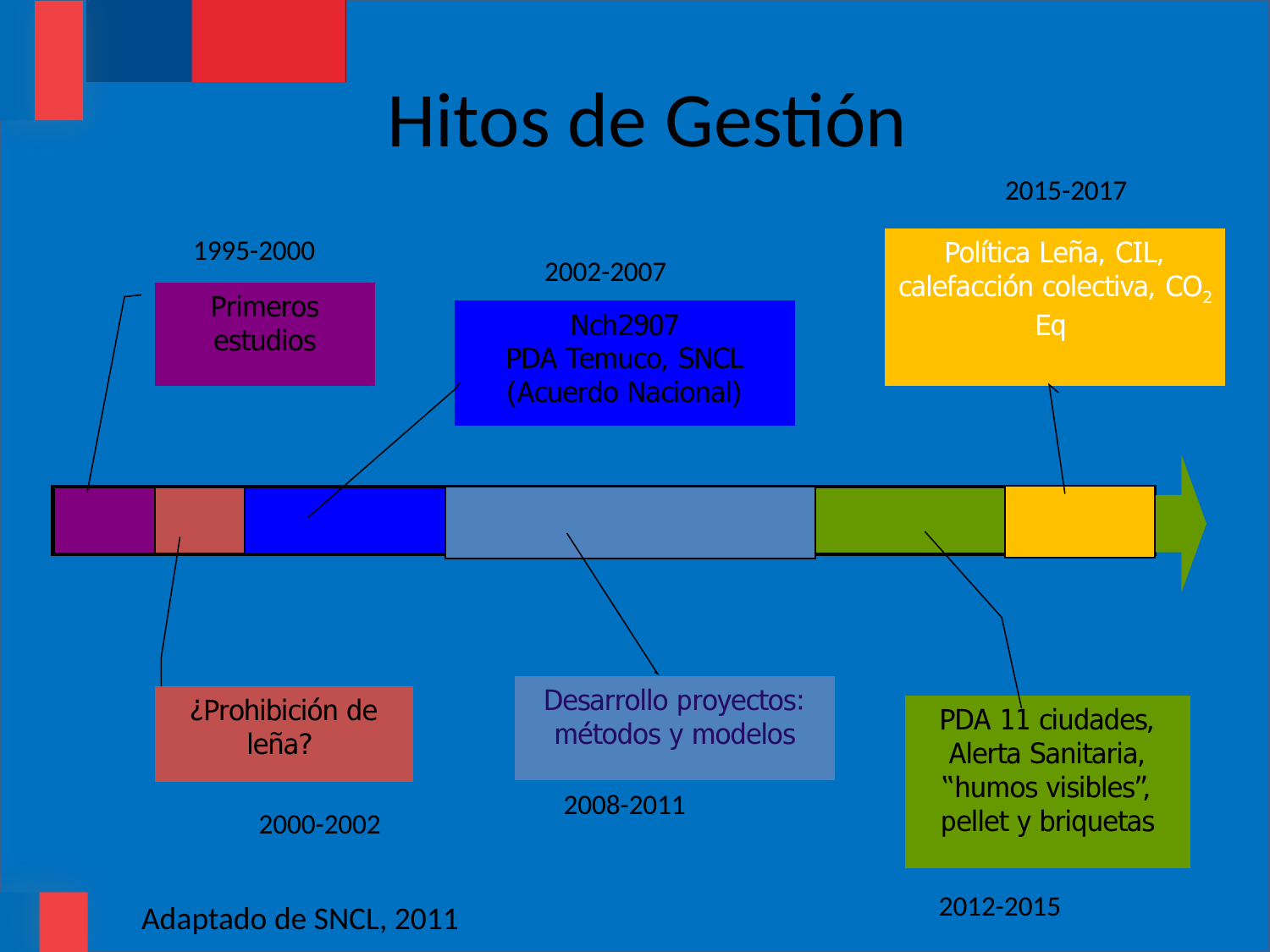

# Hitos de Gestión
2015-2017
Política Leña, CIL, calefacción colectiva, CO2 Eq

1995-2000
Primeros estudios
2002-2007
Nch2907
PDA Temuco, SNCL (Acuerdo Nacional)

|  |  |  |  |
| --- | --- | --- | --- |

Desarrollo proyectos: métodos y modelos
2008-2011
¿Prohibición de leña?
2000-2002
PDA 11 ciudades, Alerta Sanitaria, “humos visibles”, pellet y briquetas
2012-2015
Adaptado de SNCL, 2011